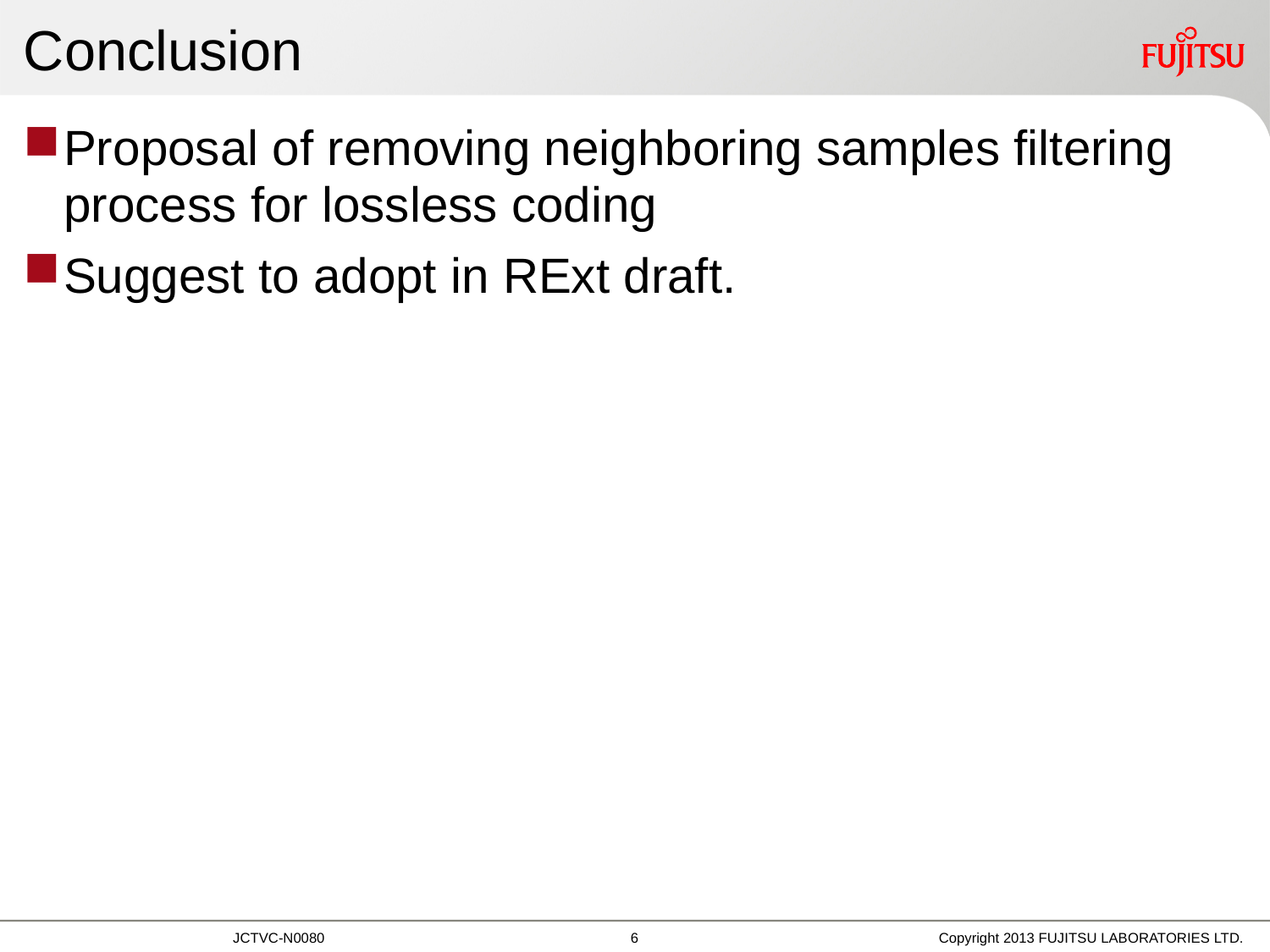

# Conclusion
Proposal of removing neighboring samples filtering process for lossless coding
Suggest to adopt in RExt draft.
6
Copyright 2013 FUJITSU LABORATORIES LTD.